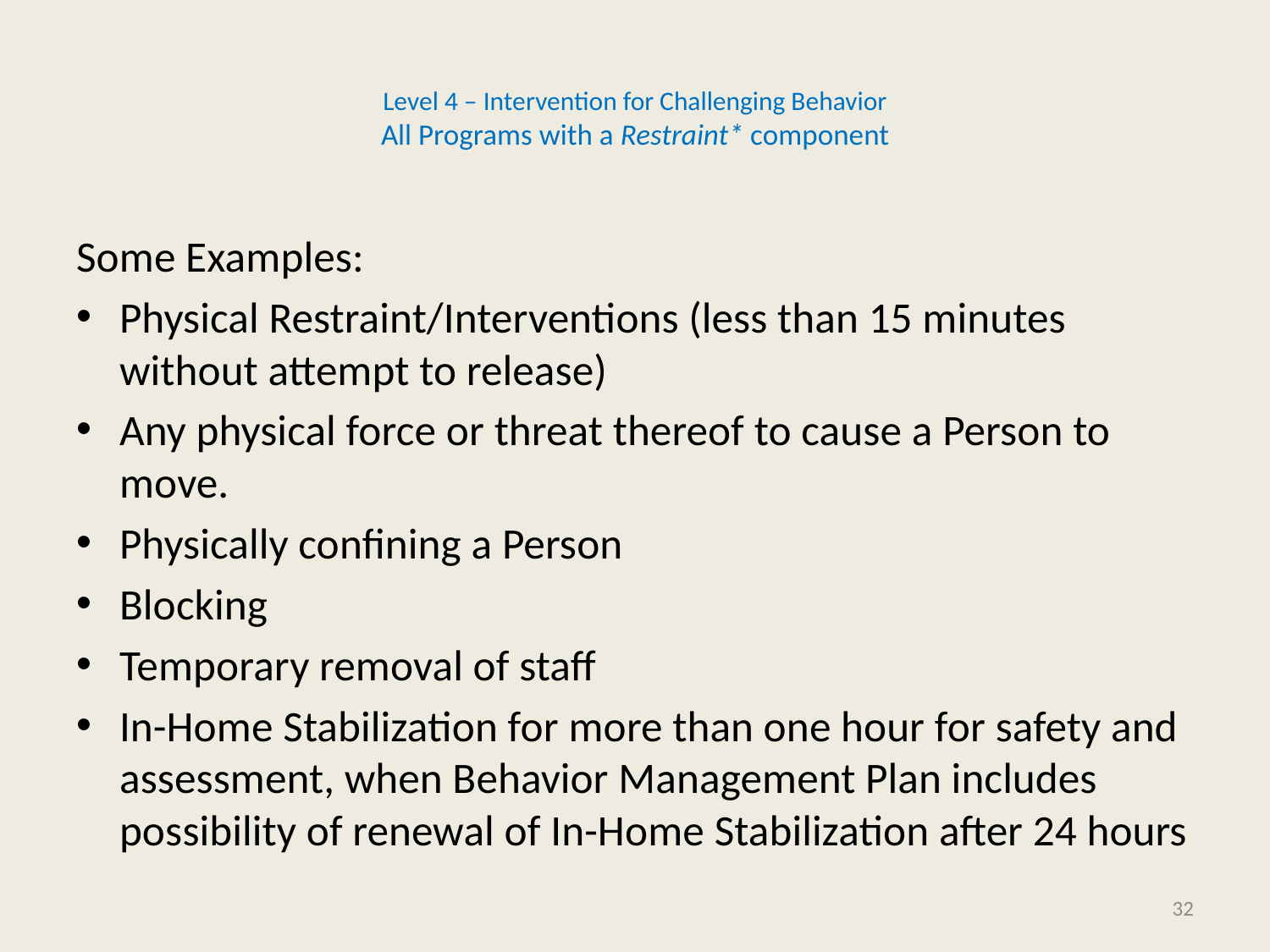

# Level 4 – Intervention for Challenging Behavior All Programs with a Restraint* component
Some Examples:
Physical Restraint/Interventions (less than 15 minutes without attempt to release)
Any physical force or threat thereof to cause a Person to move.
Physically confining a Person
Blocking
Temporary removal of staff
In-Home Stabilization for more than one hour for safety and assessment, when Behavior Management Plan includes possibility of renewal of In-Home Stabilization after 24 hours

32